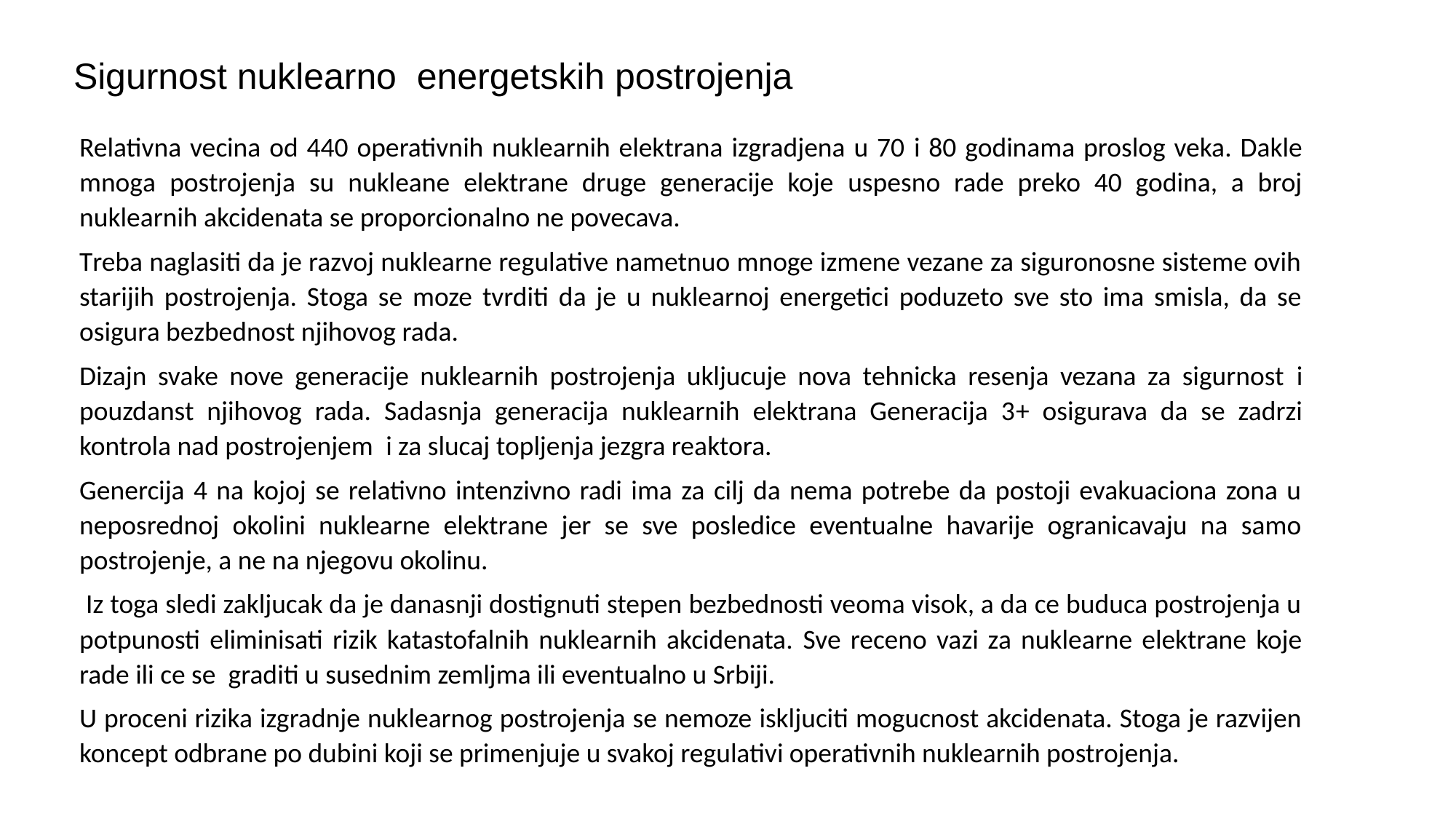

Sigurnost nuklearno  energetskih postrojenja
Relativna vecina od 440 operativnih nuklearnih elektrana izgradjena u 70 i 80 godinama proslog veka. Dakle mnoga postrojenja su nukleane elektrane druge generacije koje uspesno rade preko 40 godina, a broj nuklearnih akcidenata se proporcionalno ne povecava.
Treba naglasiti da je razvoj nuklearne regulative nametnuo mnoge izmene vezane za siguronosne sisteme ovih starijih postrojenja. Stoga se moze tvrditi da je u nuklearnoj energetici poduzeto sve sto ima smisla, da se osigura bezbednost njihovog rada.
Dizajn svake nove generacije nuklearnih postrojenja ukljucuje nova tehnicka resenja vezana za sigurnost i pouzdanst njihovog rada. Sadasnja generacija nuklearnih elektrana Generacija 3+ osigurava da se zadrzi kontrola nad postrojenjem  i za slucaj topljenja jezgra reaktora.
Genercija 4 na kojoj se relativno intenzivno radi ima za cilj da nema potrebe da postoji evakuaciona zona u neposrednoj okolini nuklearne elektrane jer se sve posledice eventualne havarije ogranicavaju na samo postrojenje, a ne na njegovu okolinu.
 Iz toga sledi zakljucak da je danasnji dostignuti stepen bezbednosti veoma visok, a da ce buduca postrojenja u potpunosti eliminisati rizik katastofalnih nuklearnih akcidenata. Sve receno vazi za nuklearne elektrane koje rade ili ce se  graditi u susednim zemljma ili eventualno u Srbiji.
U proceni rizika izgradnje nuklearnog postrojenja se nemoze iskljuciti mogucnost akcidenata. Stoga je razvijen koncept odbrane po dubini koji se primenjuje u svakoj regulativi operativnih nuklearnih postrojenja.